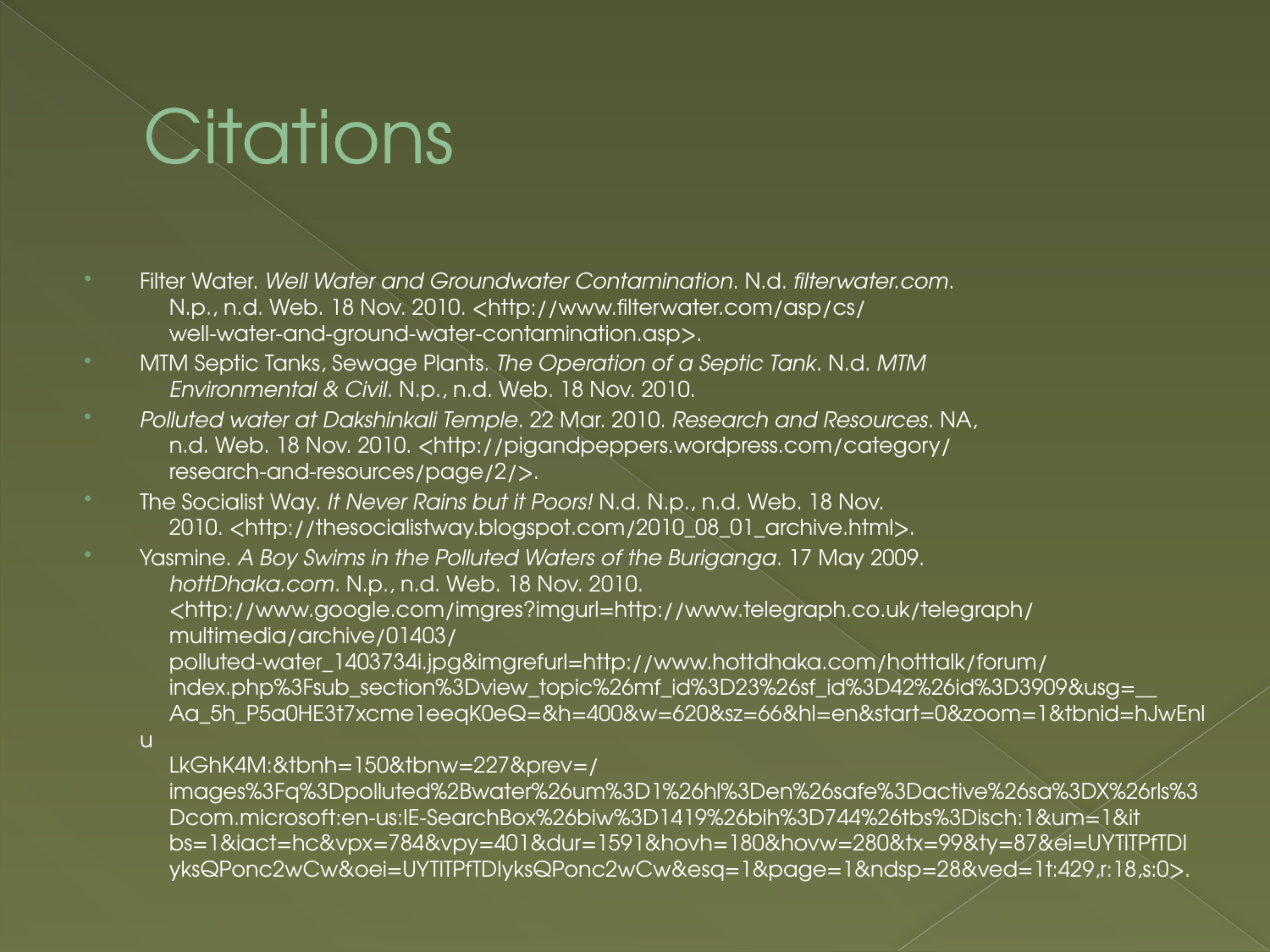

# Citations
Filter Water. Well Water and Groundwater Contamination. N.d. filterwater.com.
     N.p., n.d. Web. 18 Nov. 2010. <http://www.filterwater.com/asp/cs/
     well-water-and-ground-water-contamination.asp>.
MTM Septic Tanks, Sewage Plants. The Operation of a Septic Tank. N.d. MTM
     Environmental & Civil. N.p., n.d. Web. 18 Nov. 2010.
Polluted water at Dakshinkali Temple. 22 Mar. 2010. Research and Resources. NA,
     n.d. Web. 18 Nov. 2010. <http://pigandpeppers.wordpress.com/category/
     research-and-resources/page/2/>.
The Socialist Way. It Never Rains but it Poors! N.d. N.p., n.d. Web. 18 Nov.
     2010. <http://thesocialistway.blogspot.com/2010_08_01_archive.html>.
Yasmine. A Boy Swims in the Polluted Waters of the Buriganga. 17 May 2009.
     hottDhaka.com. N.p., n.d. Web. 18 Nov. 2010.
     <http://www.google.com/imgres?imgurl=http://www.telegraph.co.uk/telegraph/
     multimedia/archive/01403/
     polluted-water_1403734i.jpg&imgrefurl=http://www.hottdhaka.com/hotttalk/forum/
     index.php%3Fsub_section%3Dview_topic%26mf_id%3D23%26sf_id%3D42%26id%3D3909&usg=__
     Aa_5h_P5a0HE3t7xcme1eeqK0eQ=&h=400&w=620&sz=66&hl=en&start=0&zoom=1&tbnid=hJwEnlu
     LkGhK4M:&tbnh=150&tbnw=227&prev=/
     images%3Fq%3Dpolluted%2Bwater%26um%3D1%26hl%3Den%26safe%3Dactive%26sa%3DX%26rls%3
     Dcom.microsoft:en-us:IE-SearchBox%26biw%3D1419%26bih%3D744%26tbs%3Disch:1&um=1&it
     bs=1&iact=hc&vpx=784&vpy=401&dur=1591&hovh=180&hovw=280&tx=99&ty=87&ei=UYTlTPfTDI
     yksQPonc2wCw&oei=UYTlTPfTDIyksQPonc2wCw&esq=1&page=1&ndsp=28&ved=1t:429,r:18,s:0>.